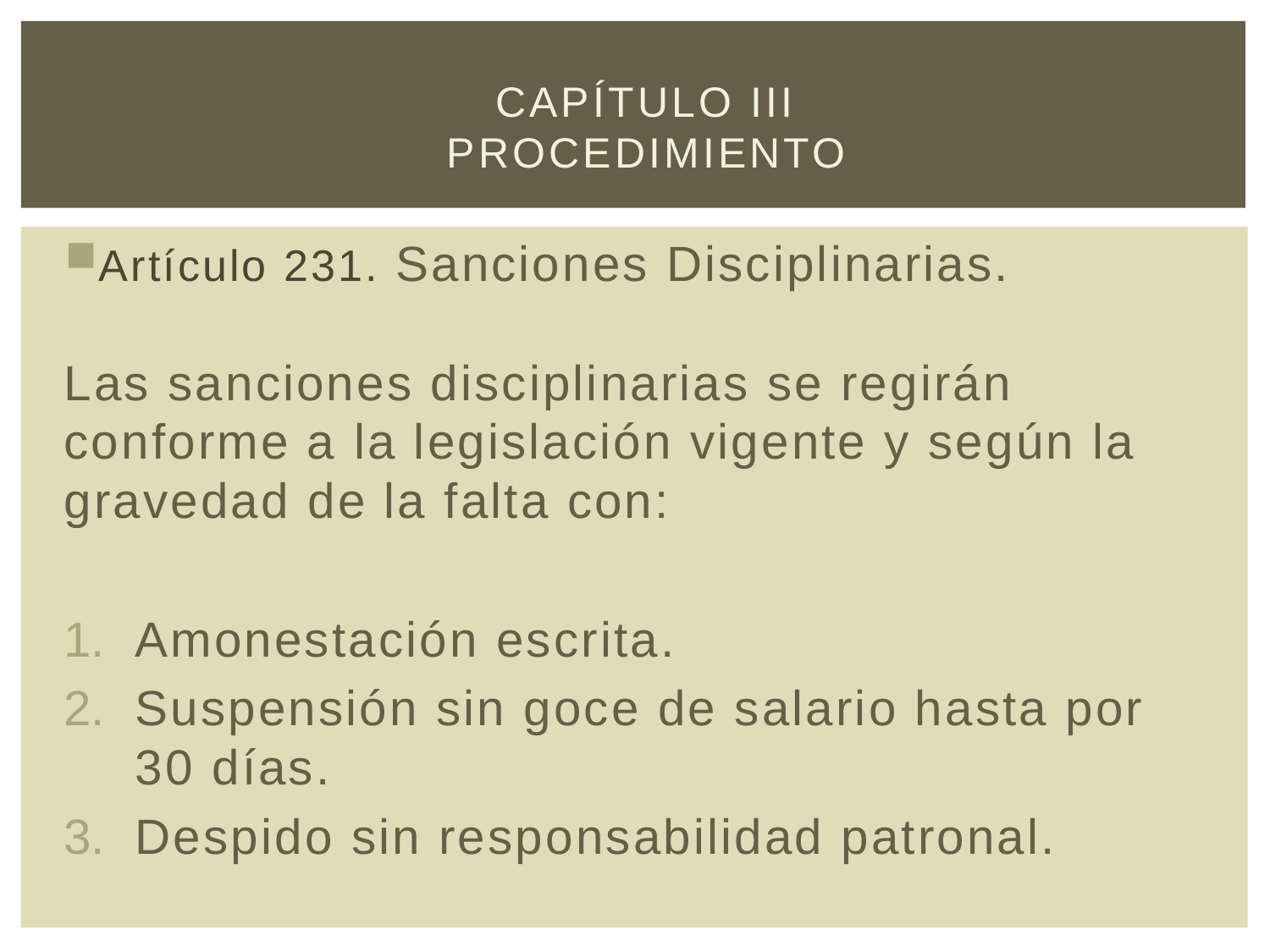

# Capítulo III PROCEDIMIENTO
Artículo 231. Sanciones Disciplinarias.

Las sanciones disciplinarias se regirán conforme a la legislación vigente y según la gravedad de la falta con:

Amonestación escrita.
Suspensión sin goce de salario hasta por 30 días.
Despido sin responsabilidad patronal.